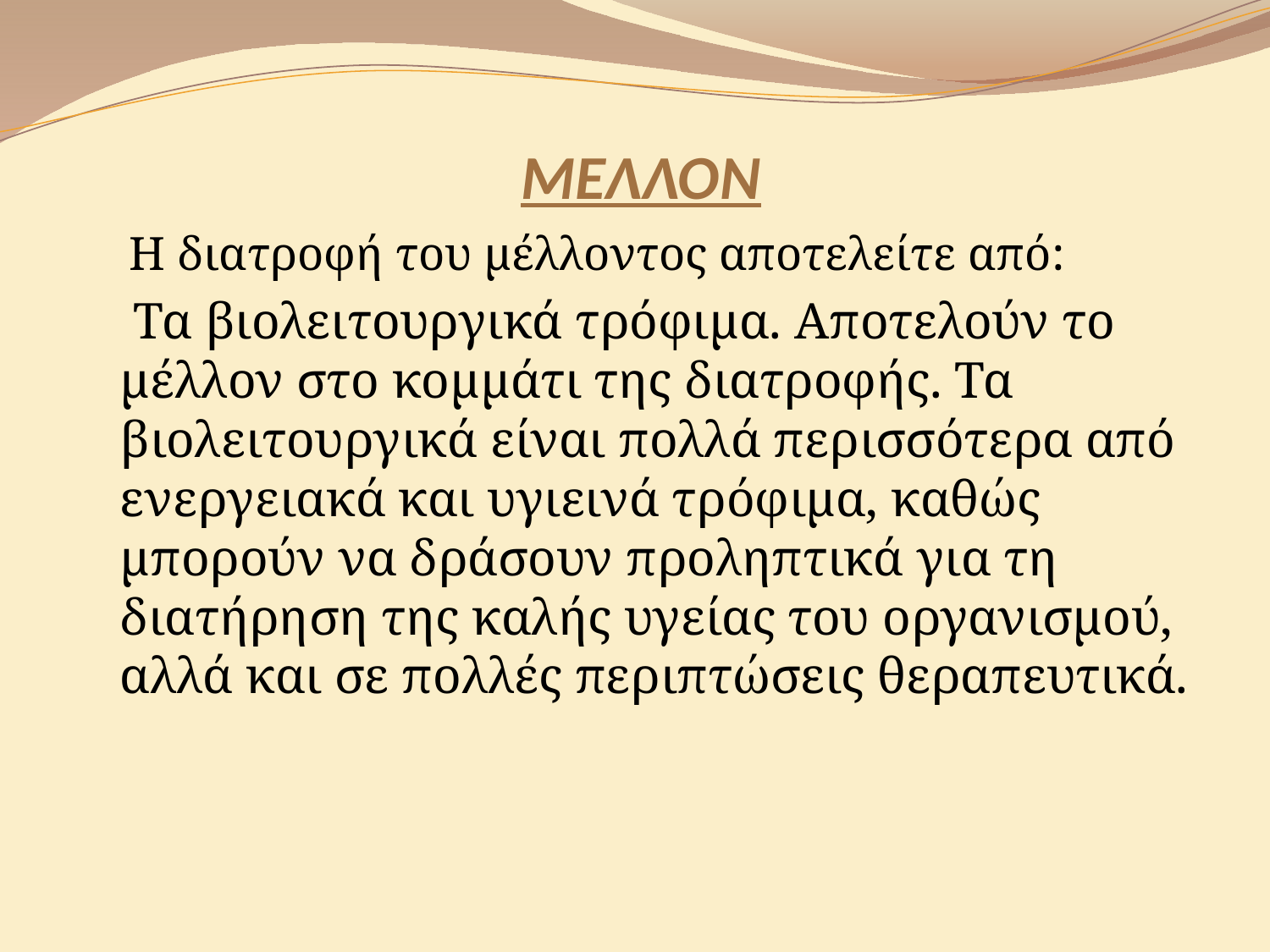

# ΜΕΛΛΟΝ
    Η διατροφή του μέλλοντος αποτελείτε από:
    Τα βιολειτουργικά τρόφιμα. Αποτελούν το μέλλον στο κομμάτι της διατροφής. Τα βιολειτουργικά είναι πολλά περισσότερα από ενεργειακά και υγιεινά τρόφιμα, καθώς μπορούν να δράσουν προληπτικά για τη διατήρηση της καλής υγείας του οργανισμού, αλλά και σε πολλές περιπτώσεις θεραπευτικά.